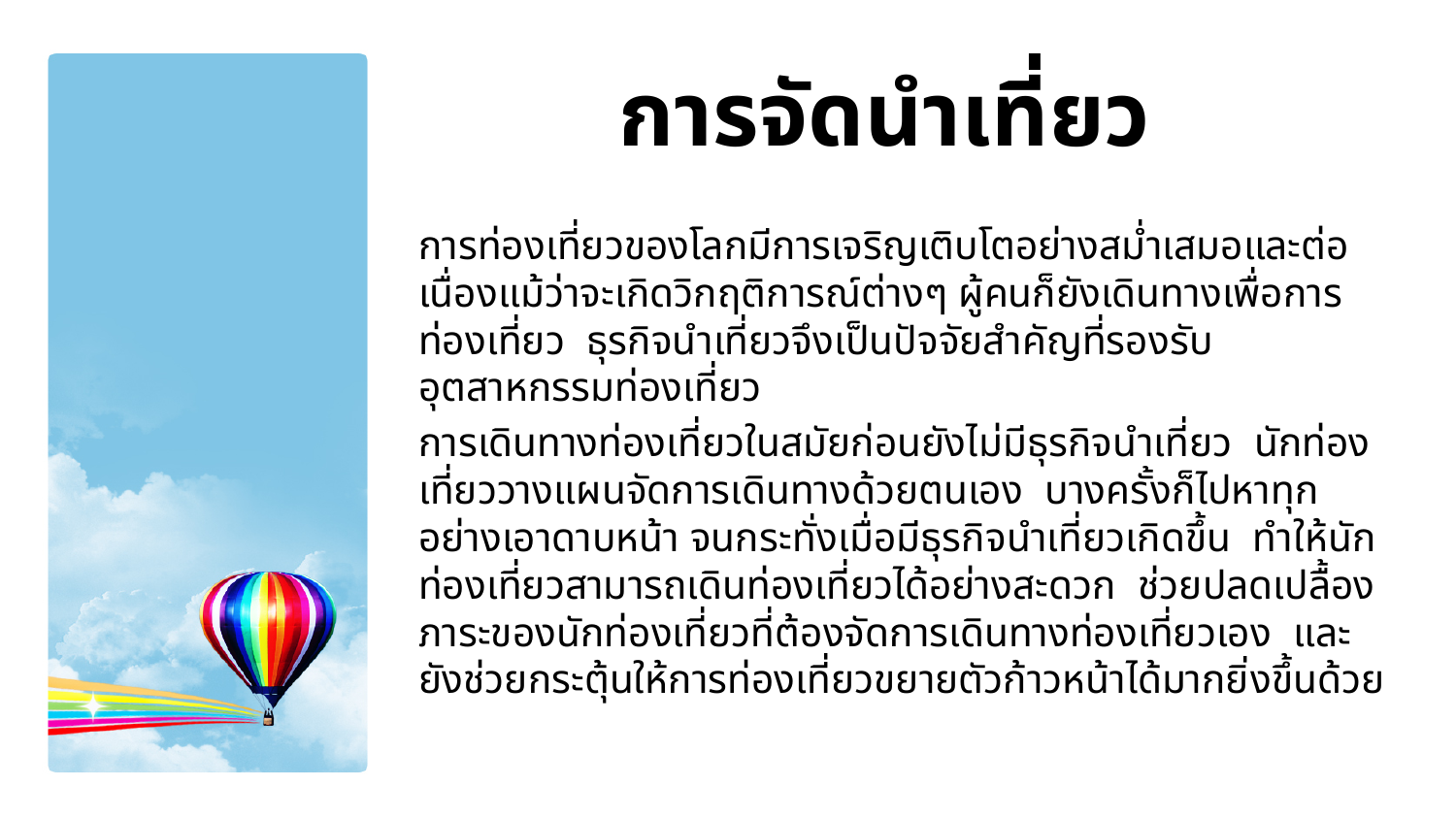

# การจัดนำเที่ยว
		การท่องเที่ยวของโลกมีการเจริญเติบโตอย่างสม่ำเสมอและต่อเนื่องแม้ว่าจะเกิดวิกฤติการณ์ต่างๆ ผู้คนก็ยังเดินทางเพื่อการท่องเที่ยว  ธุรกิจนำเที่ยวจึงเป็นปัจจัยสำคัญที่รองรับอุตสาหกรรมท่องเที่ยว
 		การเดินทางท่องเที่ยวในสมัยก่อนยังไม่มีธุรกิจนำเที่ยว  นักท่องเที่ยววางแผนจัดการเดินทางด้วยตนเอง  บางครั้งก็ไปหาทุกอย่างเอาดาบหน้า จนกระทั่งเมื่อมีธุรกิจนำเที่ยวเกิดขึ้น  ทำให้นักท่องเที่ยวสามารถเดินท่องเที่ยวได้อย่างสะดวก  ช่วยปลดเปลื้องภาระของนักท่องเที่ยวที่ต้องจัดการเดินทางท่องเที่ยวเอง  และยังช่วยกระตุ้นให้การท่องเที่ยวขยายตัวก้าวหน้าได้มากยิ่งขึ้นด้วย